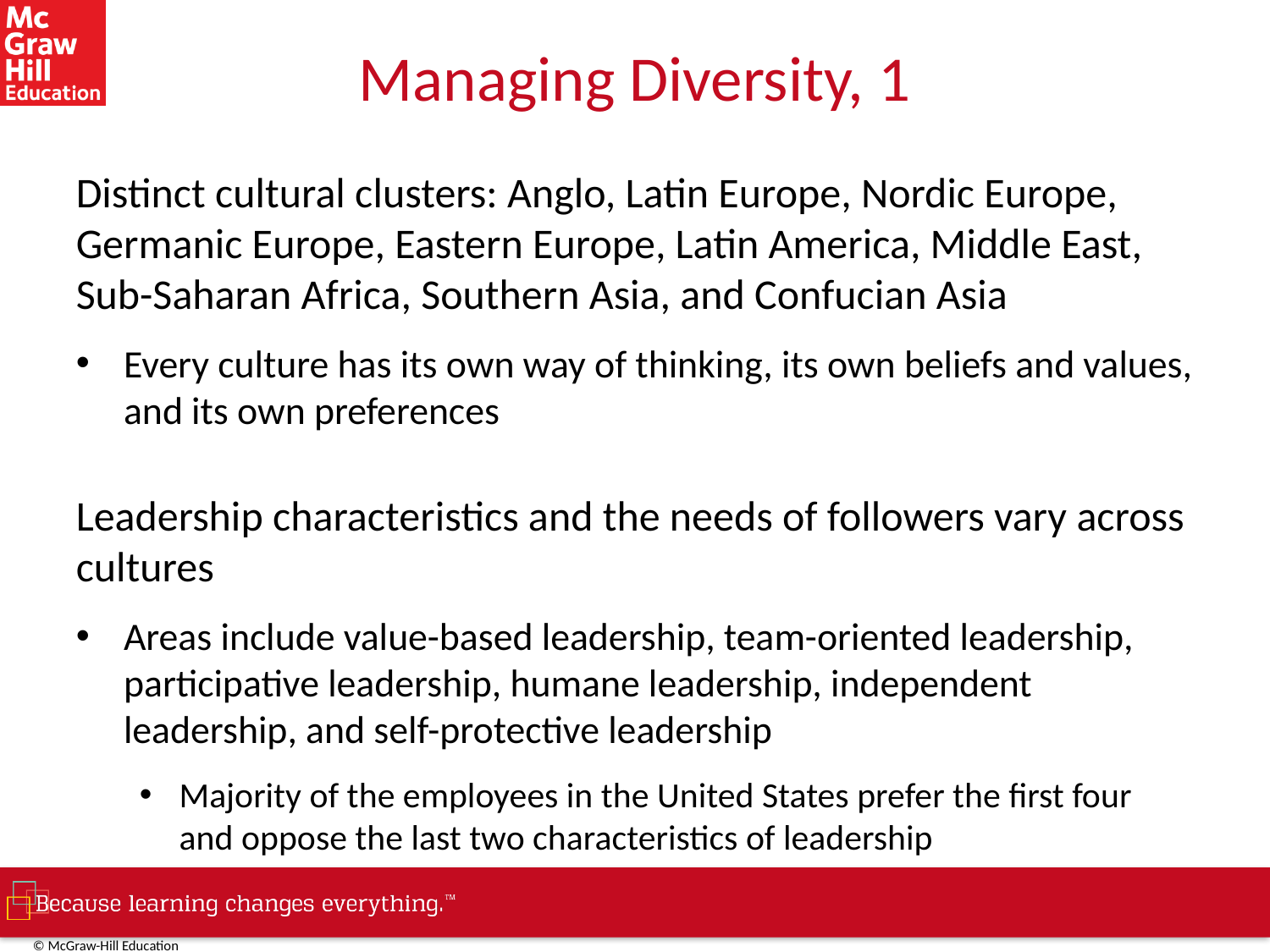

# Managing Diversity, 1
Distinct cultural clusters: Anglo, Latin Europe, Nordic Europe, Germanic Europe, Eastern Europe, Latin America, Middle East, Sub-Saharan Africa, Southern Asia, and Confucian Asia
Every culture has its own way of thinking, its own beliefs and values, and its own preferences

Leadership characteristics and the needs of followers vary across cultures
Areas include value-based leadership, team-oriented leadership, participative leadership, humane leadership, independent leadership, and self-protective leadership
Majority of the employees in the United States prefer the first four and oppose the last two characteristics of leadership